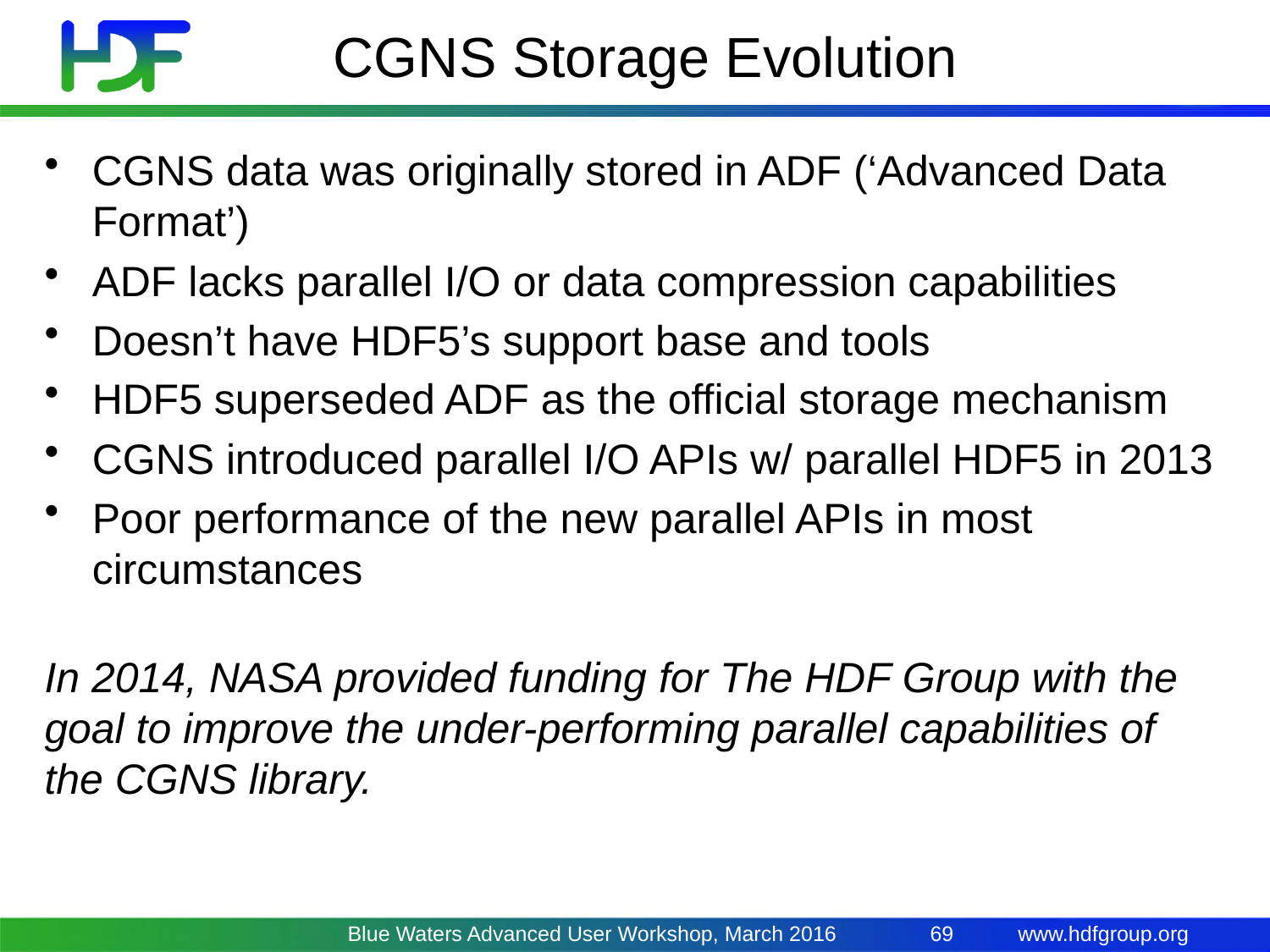

# CGNS Storage Evolution
CGNS data was originally stored in ADF (‘Advanced Data Format’)
ADF lacks parallel I/O or data compression capabilities
Doesn’t have HDF5’s support base and tools
HDF5 superseded ADF as the official storage mechanism
CGNS introduced parallel I/O APIs w/ parallel HDF5 in 2013
Poor performance of the new parallel APIs in most circumstances

In 2014, NASA provided funding for The HDF Group with the goal to improve the under-performing parallel capabilities of the CGNS library.
Blue Waters Advanced User Workshop, March 2016
69